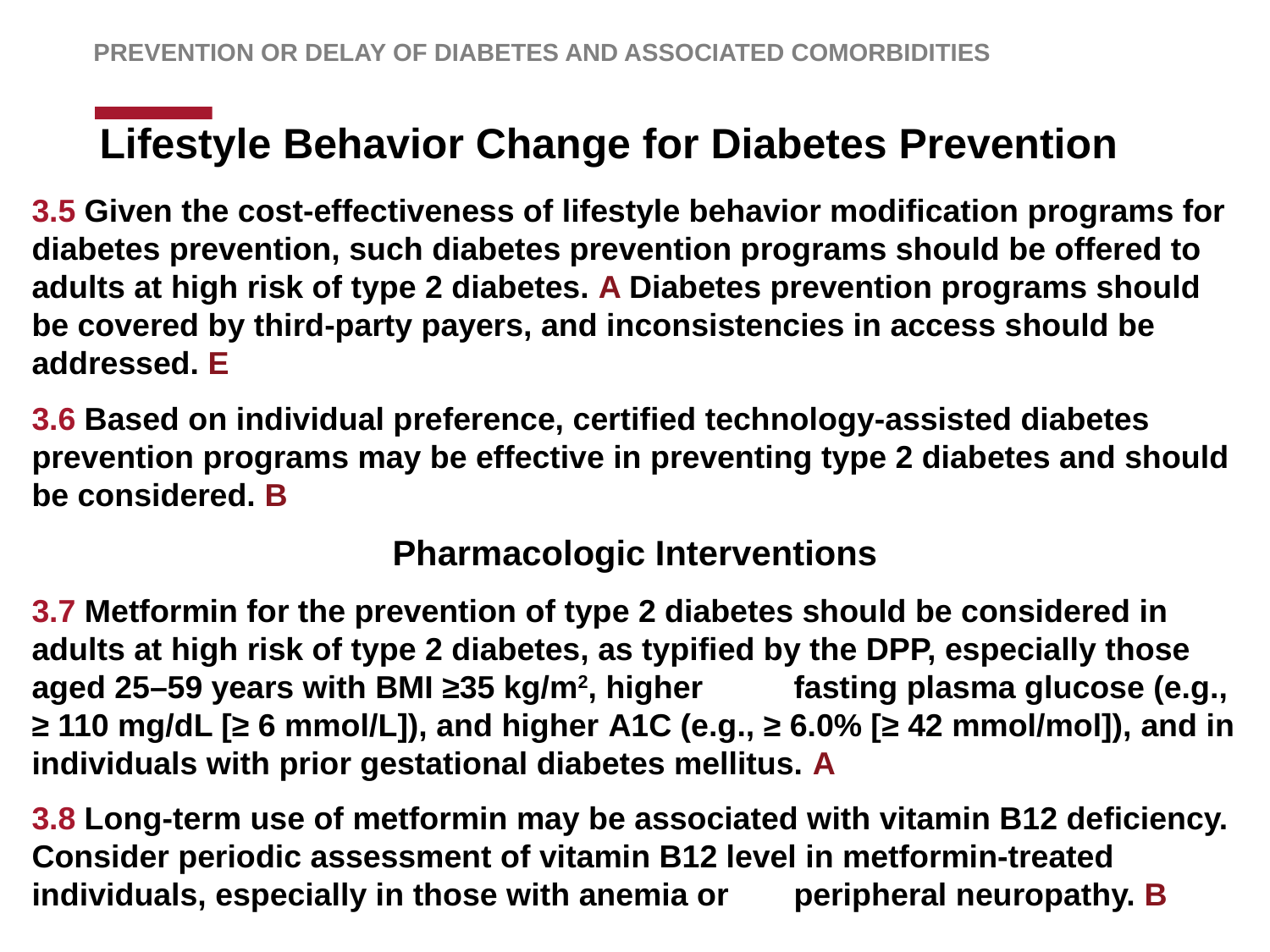

Prevention or Delay of Diabetes AND ASSOCIATED COMORBIDITIES
# Lifestyle Behavior Change for Diabetes Prevention
3.5 Given the cost-effectiveness of lifestyle behavior modification programs for diabetes prevention, such diabetes prevention programs should be offered to adults at high risk of type 2 diabetes. A Diabetes prevention programs should be covered by third-party payers, and inconsistencies in access should be addressed. E
3.6 Based on individual preference, certified technology-assisted diabetes prevention programs may be effective in preventing type 2 diabetes and should be considered. B
Pharmacologic Interventions
3.7 Metformin for the prevention of type 2 diabetes should be considered in adults at high risk of type 2 diabetes, as typified by the DPP, especially those aged 25–59 years with BMI ≥35 kg/m2, higher 	fasting plasma glucose (e.g., ≥ 110 mg/dL [≥ 6 mmol/L]), and higher A1C (e.g., ≥ 6.0% [≥ 42 mmol/mol]), and in individuals with prior gestational diabetes mellitus. A
3.8 Long-term use of metformin may be associated with vitamin B12 deficiency. Consider periodic assessment of vitamin B12 level in metformin-treated individuals, especially in those with anemia or 	peripheral neuropathy. B